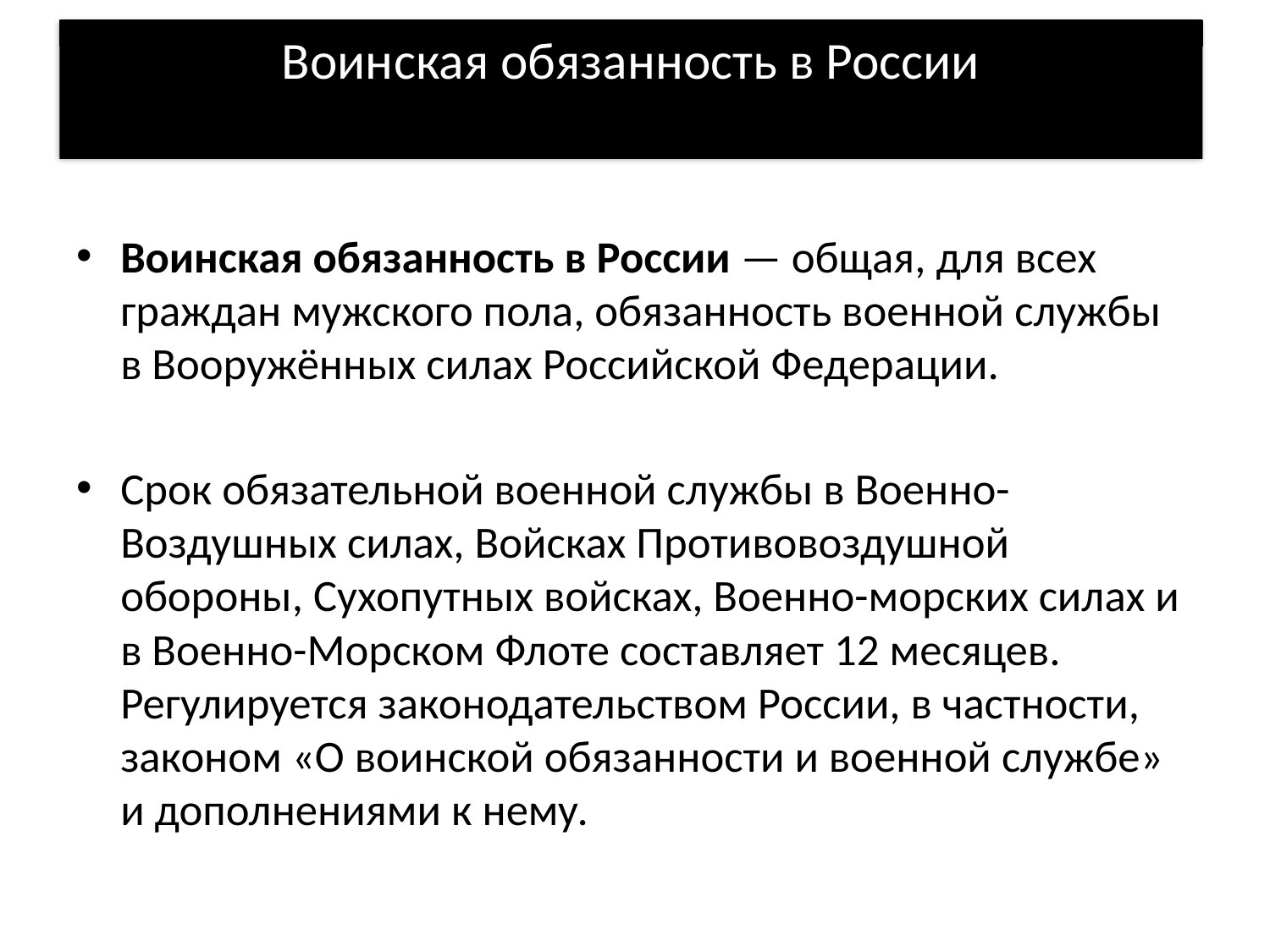

# Воинская обязанность в России
Воинская обязанность в России — общая, для всех граждан мужского пола, обязанность военной службы в Вооружённых силах Российской Федерации.

Срок обязательной военной службы в Военно-Воздушных силах, Войсках Противовоздушной обороны, Сухопутных войсках, Военно-морских силах и в Военно-Морском Флоте составляет 12 месяцев. Регулируется законодательством России, в частности, законом «О воинской обязанности и военной службе» и дополнениями к нему.